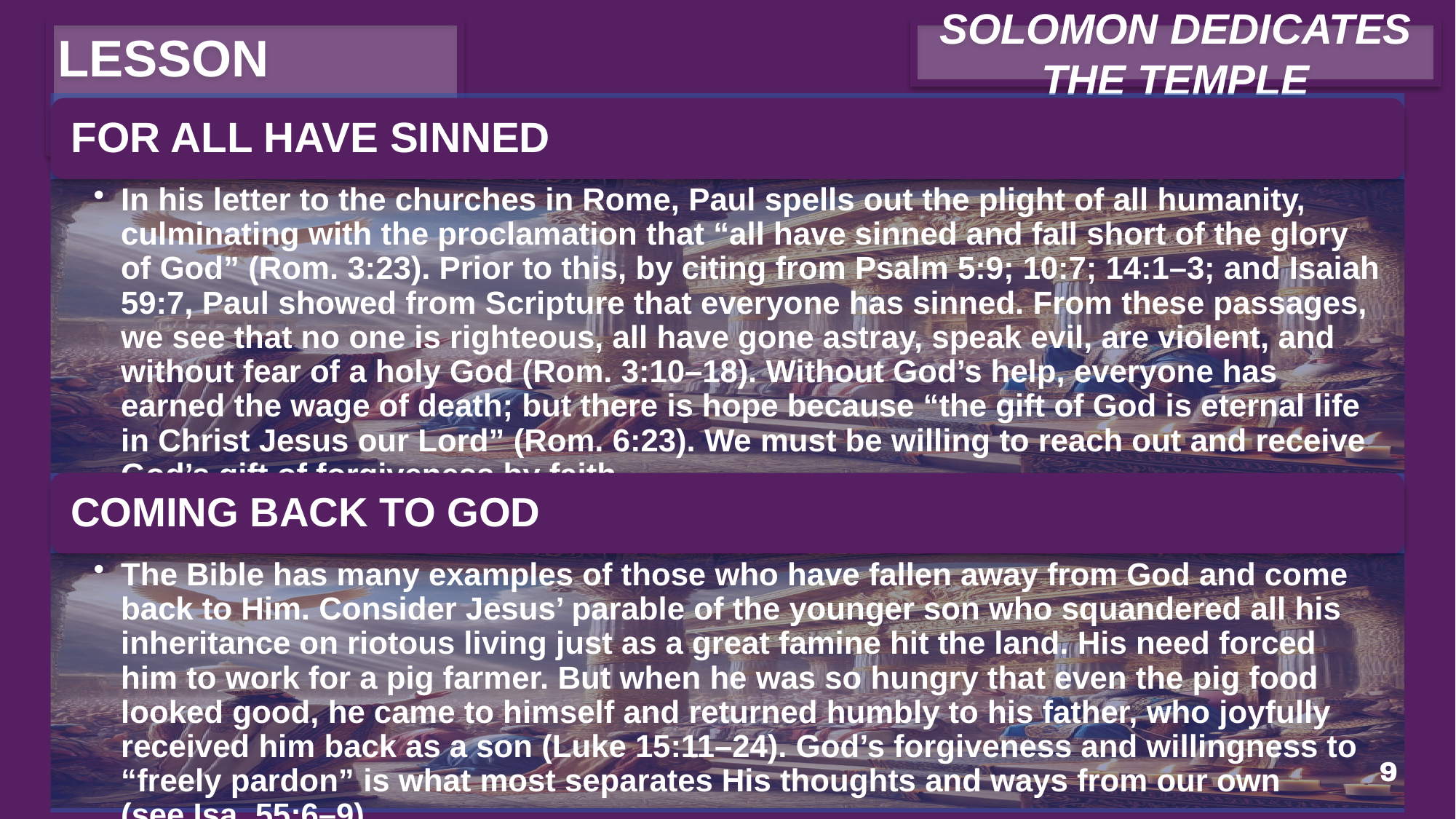

LESSON CONTEXT
Solomon Dedicates the Temple
For All Have Sinned
In his letter to the churches in Rome, Paul spells out the plight of all humanity, culminating with the proclamation that “all have sinned and fall short of the glory of God” (Rom. 3:23). Prior to this, by citing from Psalm 5:9; 10:7; 14:1–3; and Isaiah 59:7, Paul showed from Scripture that everyone has sinned. From these passages, we see that no one is righteous, all have gone astray, speak evil, are violent, and without fear of a holy God (Rom. 3:10–18). Without God’s help, everyone has earned the wage of death; but there is hope because “the gift of God is eternal life in Christ Jesus our Lord” (Rom. 6:23). We must be willing to reach out and receive God’s gift of forgiveness by faith.
Coming Back to God
The Bible has many examples of those who have fallen away from God and come back to Him. Consider Jesus’ parable of the younger son who squandered all his inheritance on riotous living just as a great famine hit the land. His need forced him to work for a pig farmer. But when he was so hungry that even the pig food looked good, he came to himself and returned humbly to his father, who joyfully received him back as a son (Luke 15:11–24). God’s forgiveness and willingness to “freely pardon” is what most separates His thoughts and ways from our own (see Isa. 55:6–9).
9